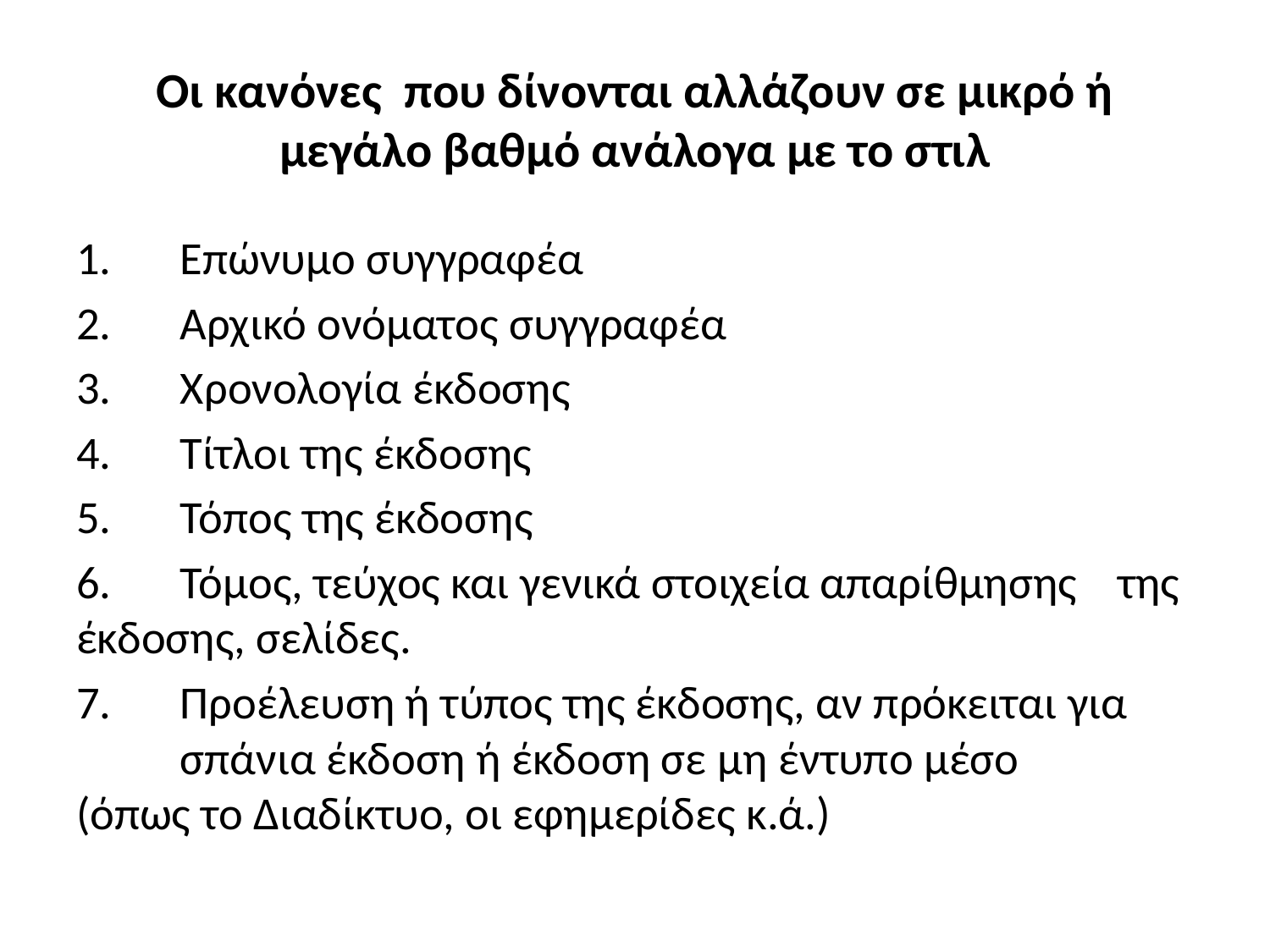

# Οι κανόνες  που δίνονται αλλάζουν σε μικρό ή μεγάλο βαθμό ανάλογα με το στιλ
1.	Επώνυμο συγγραφέα
2.	Αρχικό ονόματος συγγραφέα
3.	Χρονολογία έκδοσης
4.	Τίτλοι της έκδοσης
5.	Τόπος της έκδοσης
6.	Τόμος, τεύχος και γενικά στοιχεία απαρίθμησης 	της έκδοσης, σελίδες.
7.	Προέλευση ή τύπος της έκδοσης, αν πρόκειται για 	σπάνια έκδοση ή έκδοση σε μη έντυπο μέσο 	(όπως το Διαδίκτυο, οι εφημερίδες κ.ά.)